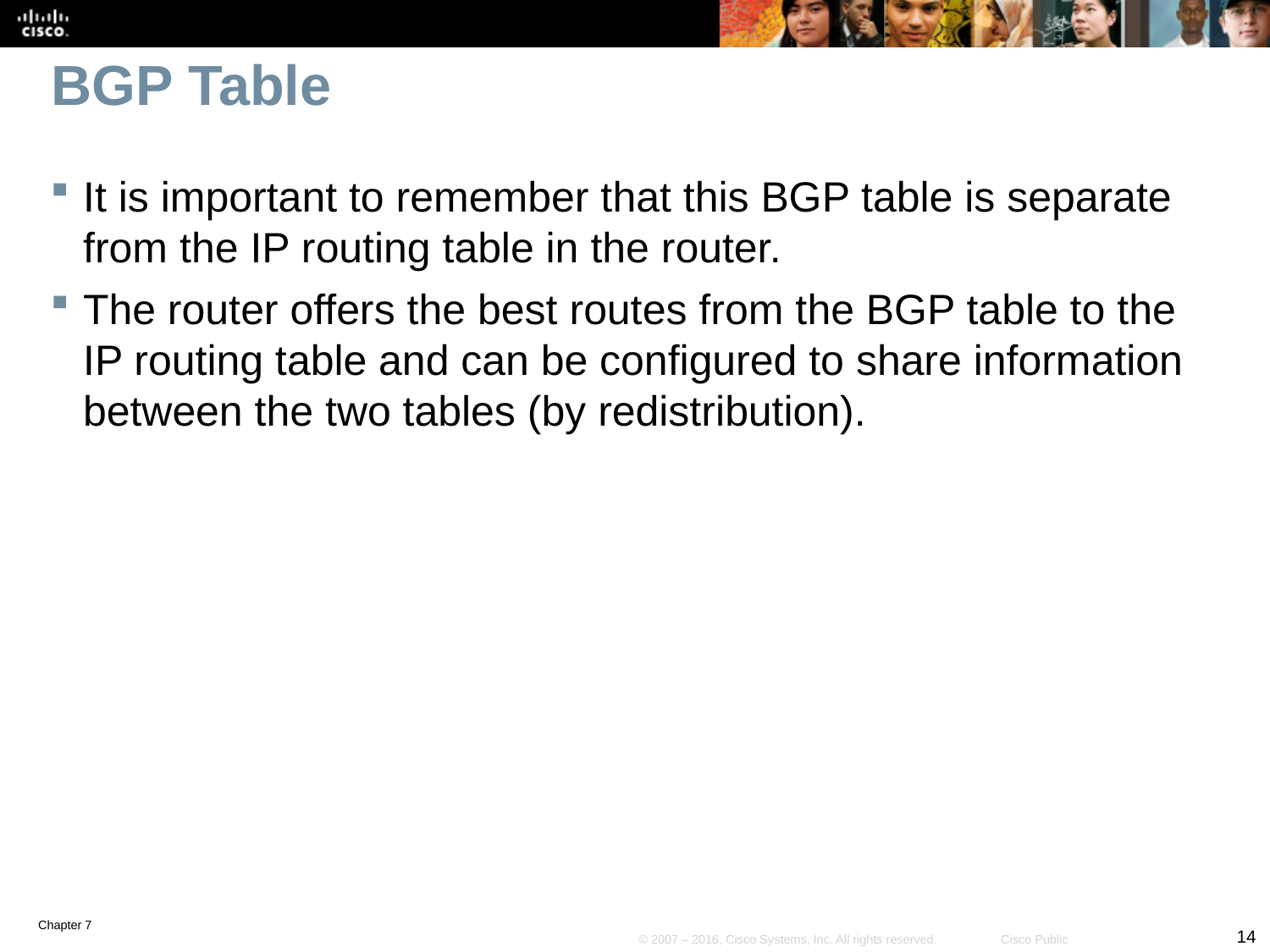

# BGP Table
It is important to remember that this BGP table is separate from the IP routing table in the router.
The router offers the best routes from the BGP table to the IP routing table and can be configured to share information between the two tables (by redistribution).